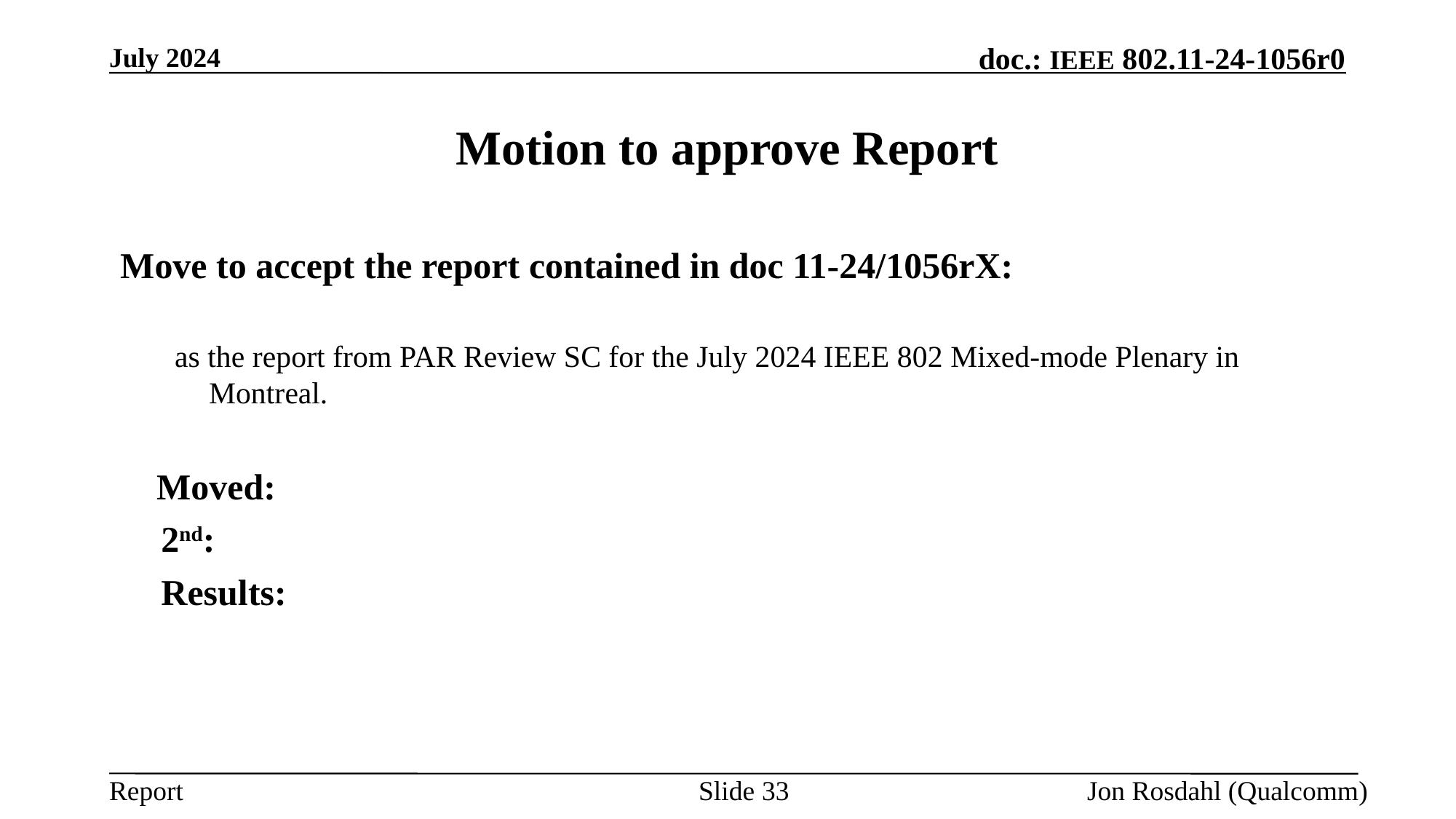

July 2024
# Motion to approve Report
Move to accept the report contained in doc 11-24/1056rX:

as the report from PAR Review SC for the July 2024 IEEE 802 Mixed-mode Plenary in Montreal.

    Moved:
	2nd:
	Results:
Slide 33
Jon Rosdahl (Qualcomm)